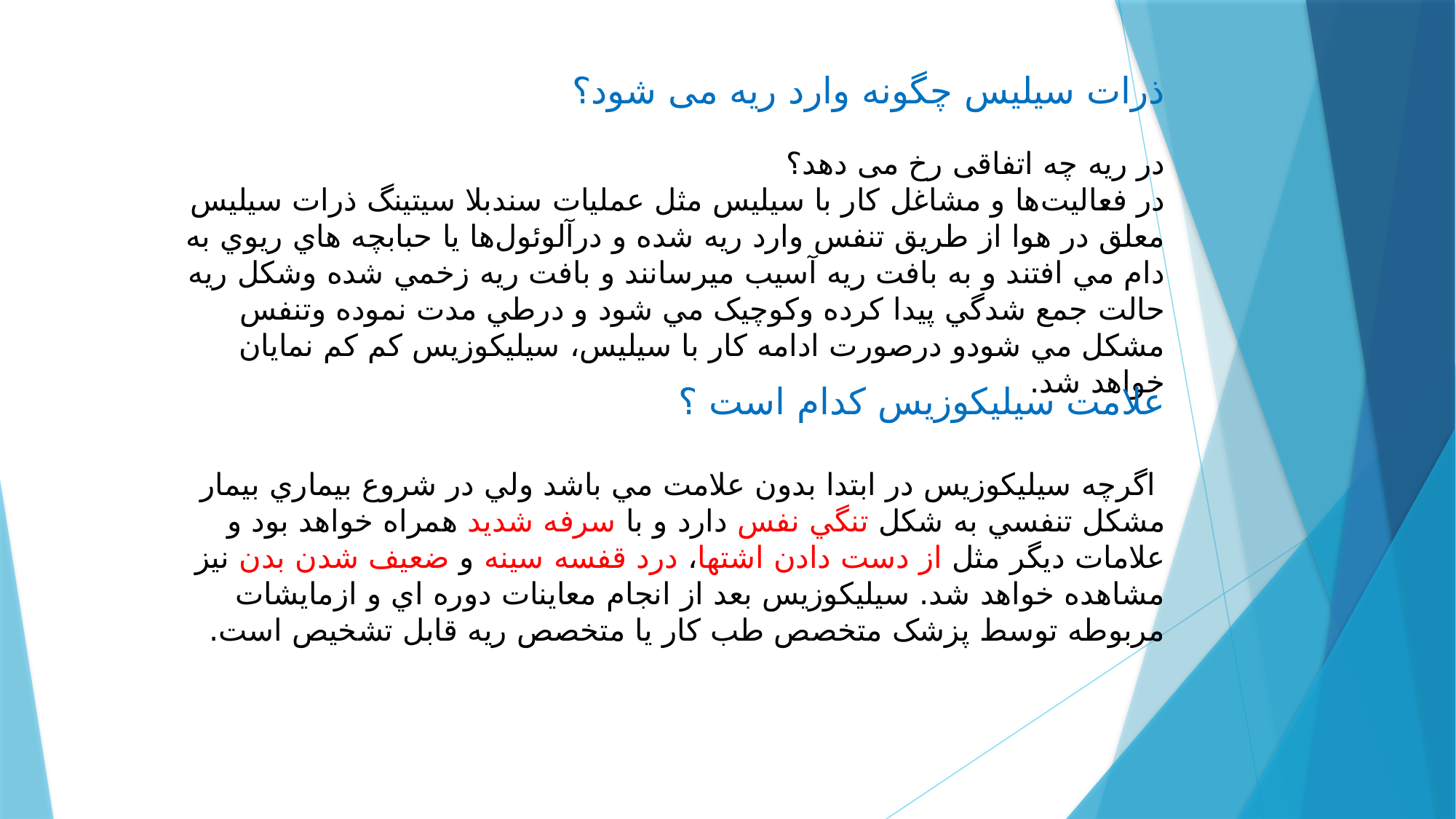

ذرات سیلیس چگونه وارد ریه می شود؟

در ریه چه اتفاقی رخ می دهد؟
در فعاليت‌ها و مشاغل كار با سيليس مثل عمليات سندبلا سیتينگ ذرات سیليس معلق در هوا از طریق تنفس وارد ريه شده و درآلوئول‌ها يا حبابچه هاي ريوي به دام مي افتند و به بافت ريه آسيب ميرسانند و بافت ريه زخمي شده وشكل ريه حالت جمع شدگي پيدا كرده وكوچیک مي شود و درطي مدت نموده وتنفس مشكل مي شودو درصورت ادامه كار با سيليس، سيليكوزيس كم كم نمایان خواهد شد.
علامت سیلیکوزیس کدام است ؟

 اگرچه سيليكوزيس در ابتدا بدون علامت مي باشد ولي در شروع بيماري بيمار مشكل تنفسي به شكل تنگي نفس دارد و با سرفه شديد همراه خواهد بود و علامات ديگر مثل از دست دادن اشتها، درد قفسه سينه و ضعيف شدن بدن نيز مشاهده خواهد شد. سیلیكوزيس بعد از انجام معاينات دوره اي و ازمايشات مربوطه توسط پزشک متخصص طب کار يا متخصص ريه قابل تشخیص است.